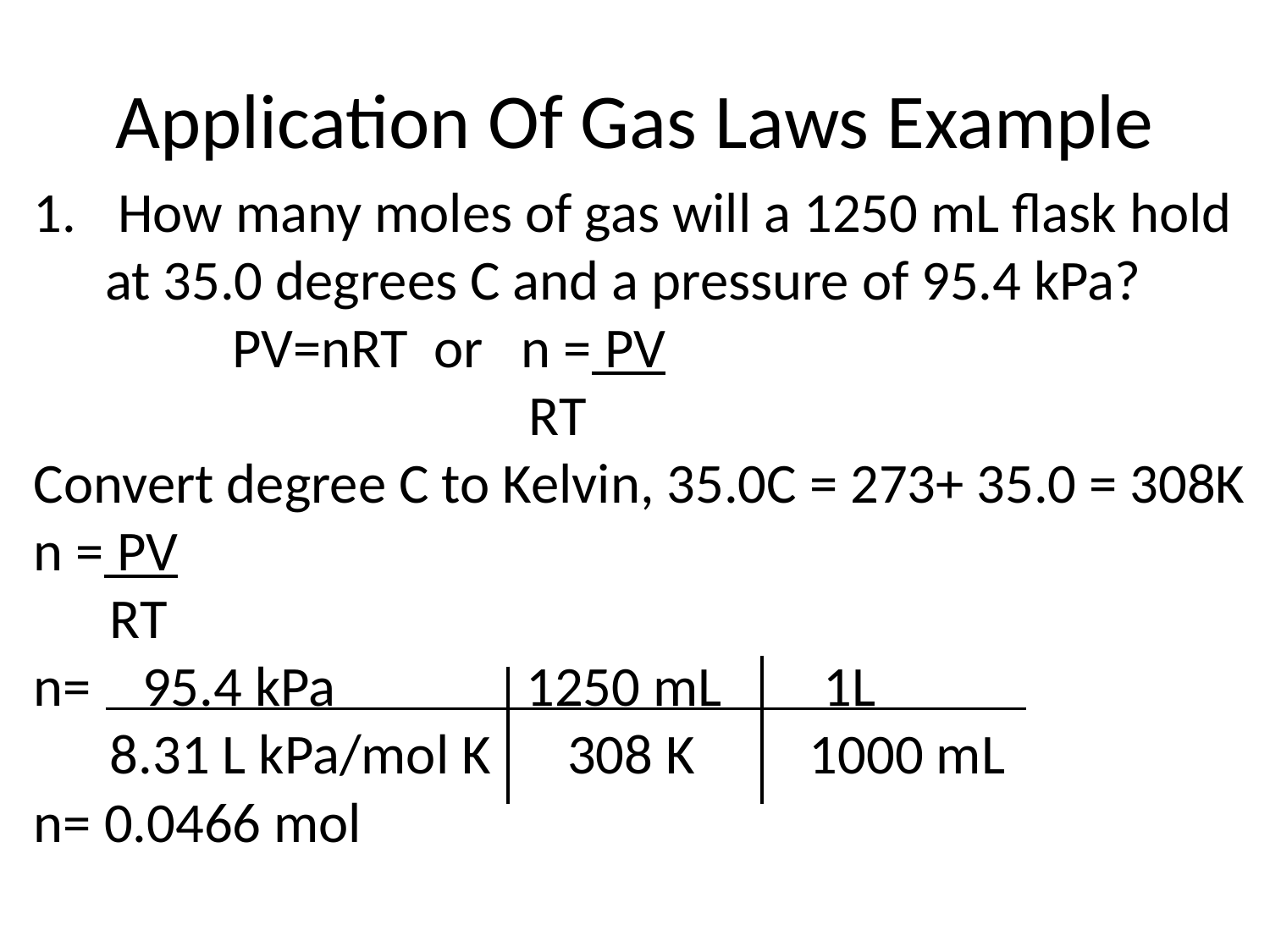

# Application Of Gas Laws Example
 How many moles of gas will a 1250 mL flask hold at 35.0 degrees C and a pressure of 95.4 kPa?
		PV=nRT  or   n = PV
                                       RT
Convert degree C to Kelvin, 35.0C = 273+ 35.0 = 308K
n = PV
      RT
n=    95.4 kPa               1250 mL        1L
      8.31 L kPa/mol K      308 K         1000 mL
n= 0.0466 mol